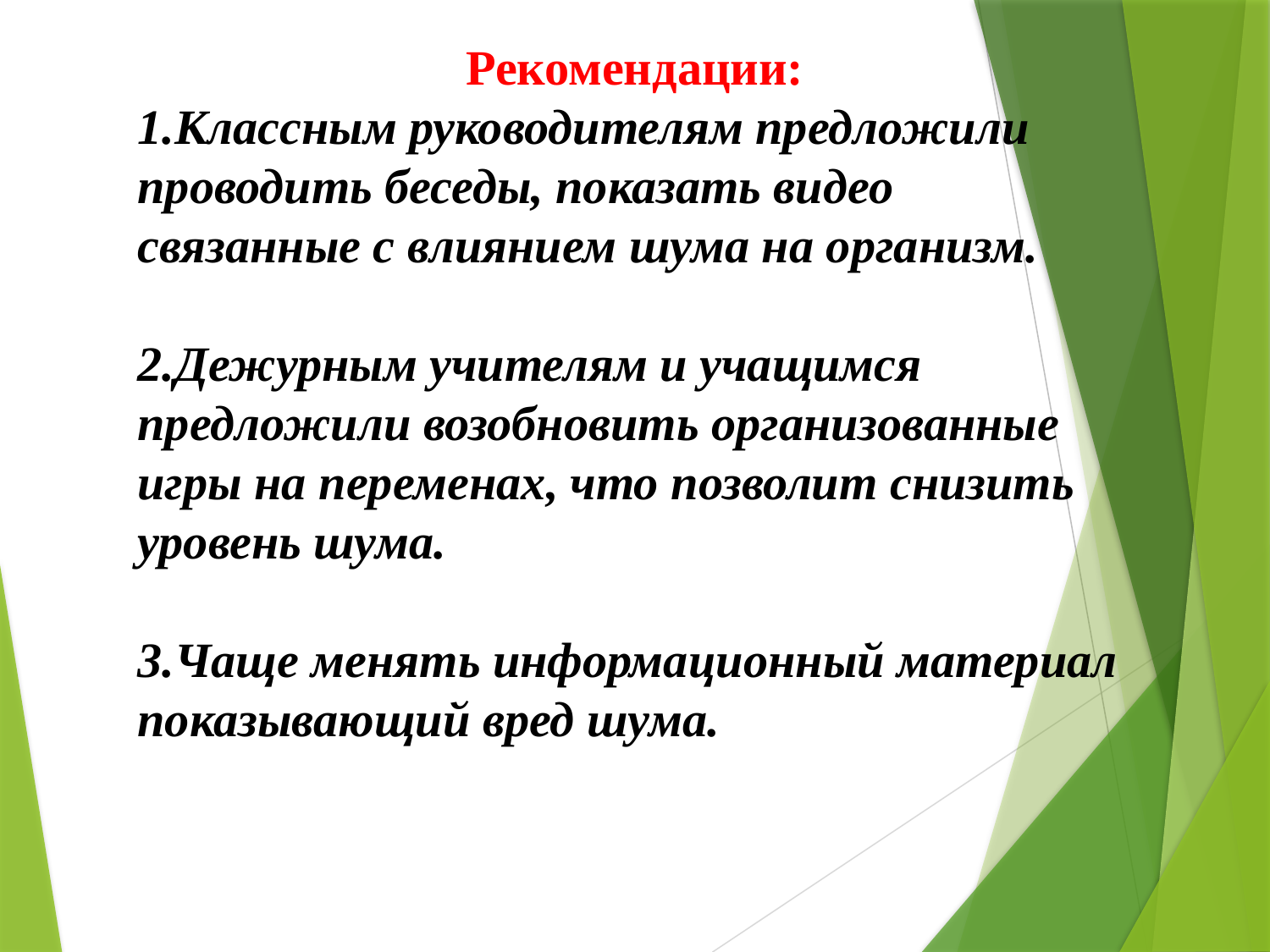

Рекомендации:
1.Классным руководителям предложили проводить беседы, показать видео  связанные с влиянием шума на организм.

2.Дежурным учителям и учащимся  предложили возобновить организованные игры на переменах, что позволит снизить уровень шума.

3.Чаще менять информационный материал показывающий вред шума.